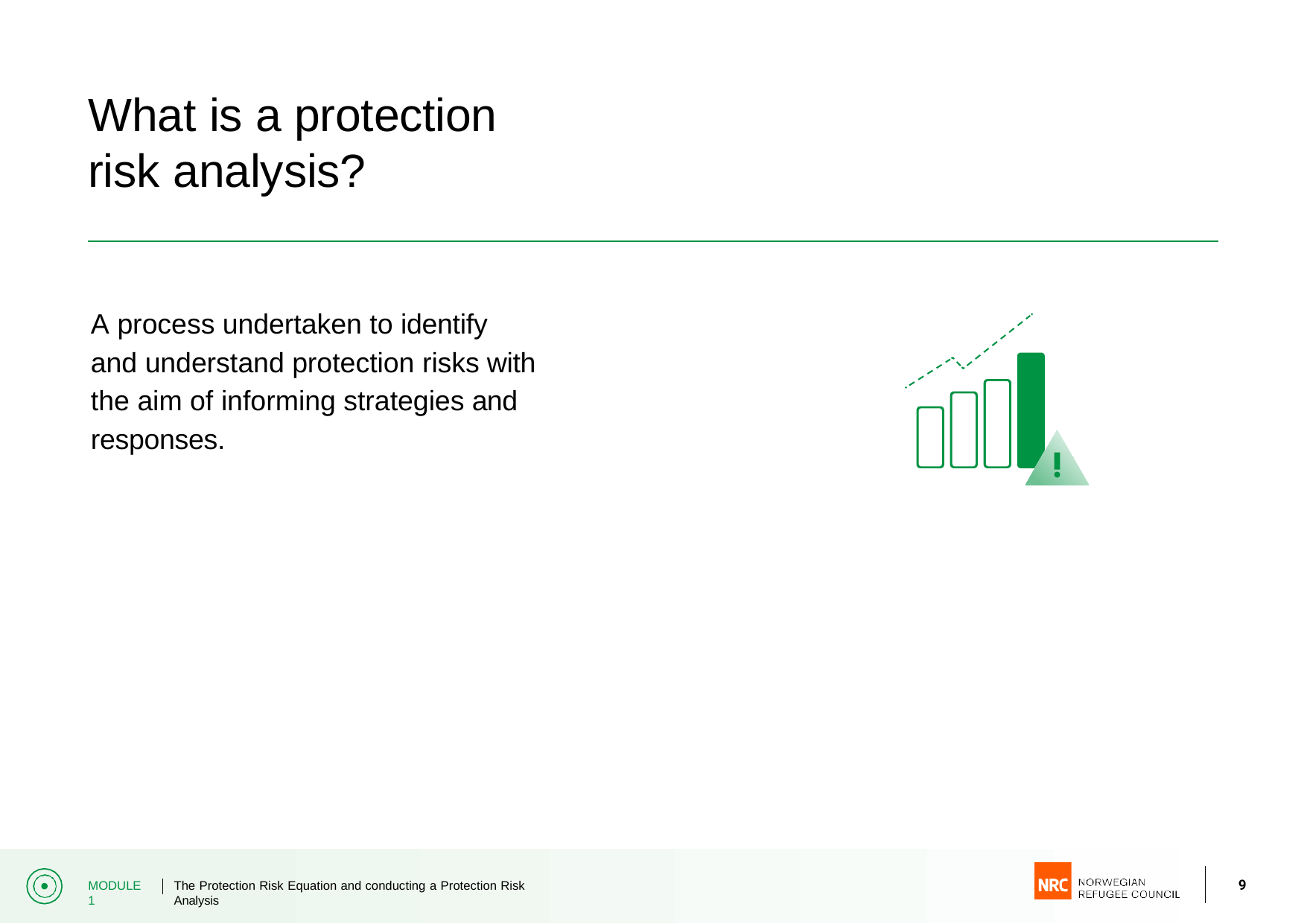

# What is a protection risk analysis?

A process undertaken to identify and understand protection risks with the aim of informing strategies and responses.

9
MODULE 1
The Protection Risk Equation and conducting a Protection Risk Analysis